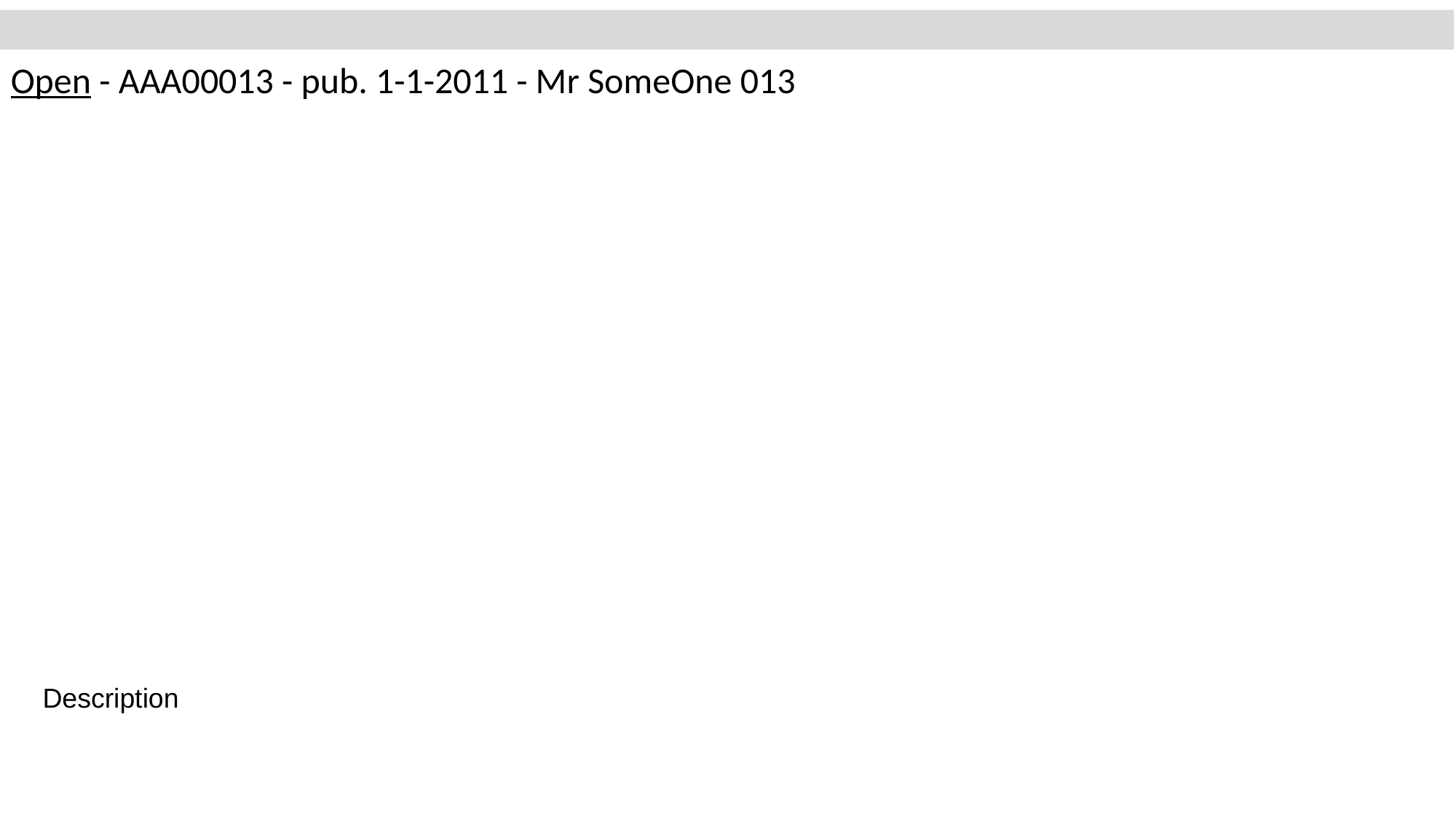

Open - AAA00013 - pub. 1-1-2011 - Mr SomeOne 013
Description